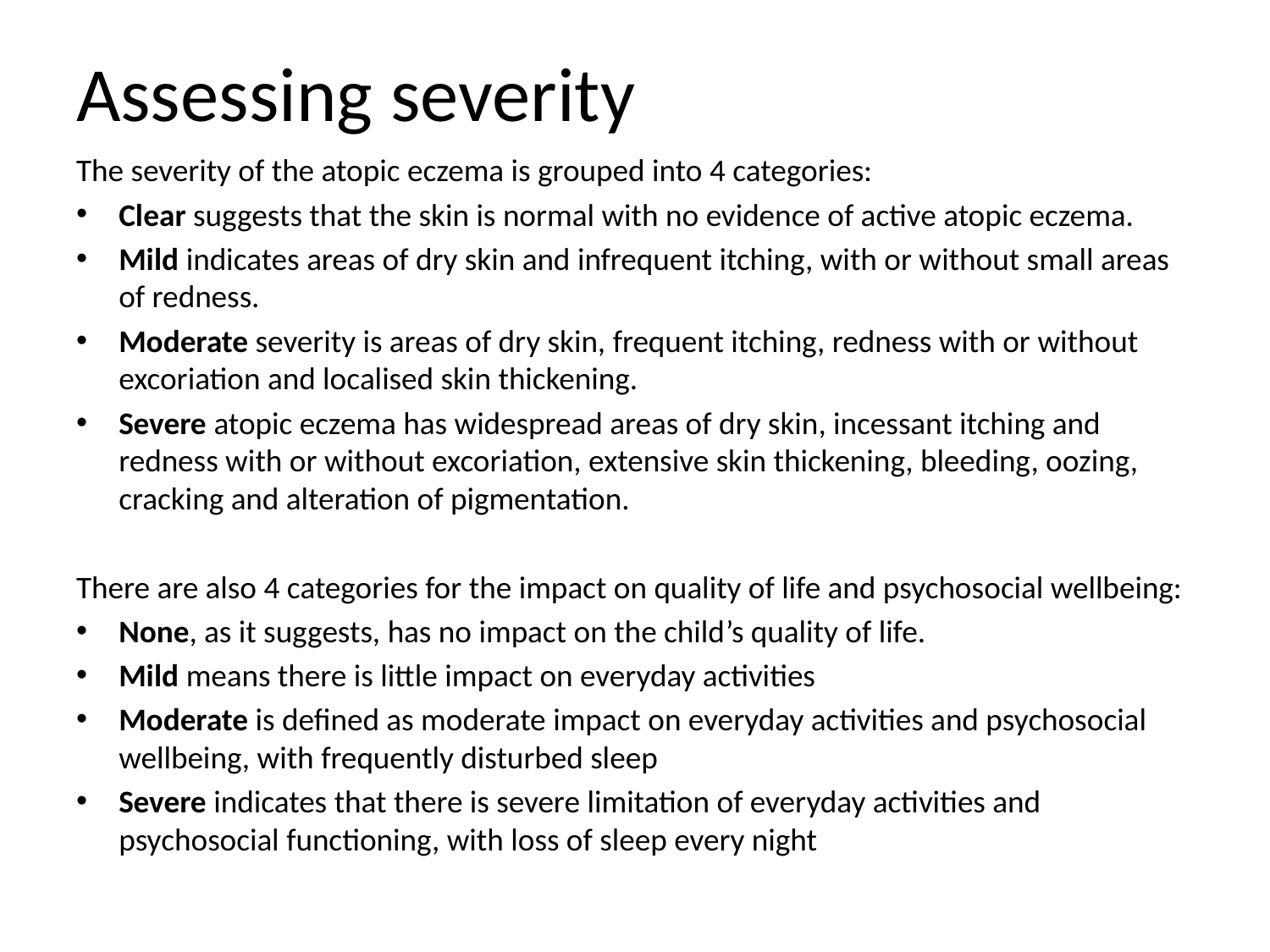

# Assessing severity
The severity of the atopic eczema is grouped into 4 categories:
Clear suggests that the skin is normal with no evidence of active atopic eczema.
Mild indicates areas of dry skin and infrequent itching, with or without small areas of redness.
Moderate severity is areas of dry skin, frequent itching, redness with or without excoriation and localised skin thickening.
Severe atopic eczema has widespread areas of dry skin, incessant itching and redness with or without excoriation, extensive skin thickening, bleeding, oozing, cracking and alteration of pigmentation.

There are also 4 categories for the impact on quality of life and psychosocial wellbeing:
None, as it suggests, has no impact on the child’s quality of life.
Mild means there is little impact on everyday activities
Moderate is defined as moderate impact on everyday activities and psychosocial wellbeing, with frequently disturbed sleep
Severe indicates that there is severe limitation of everyday activities and psychosocial functioning, with loss of sleep every night